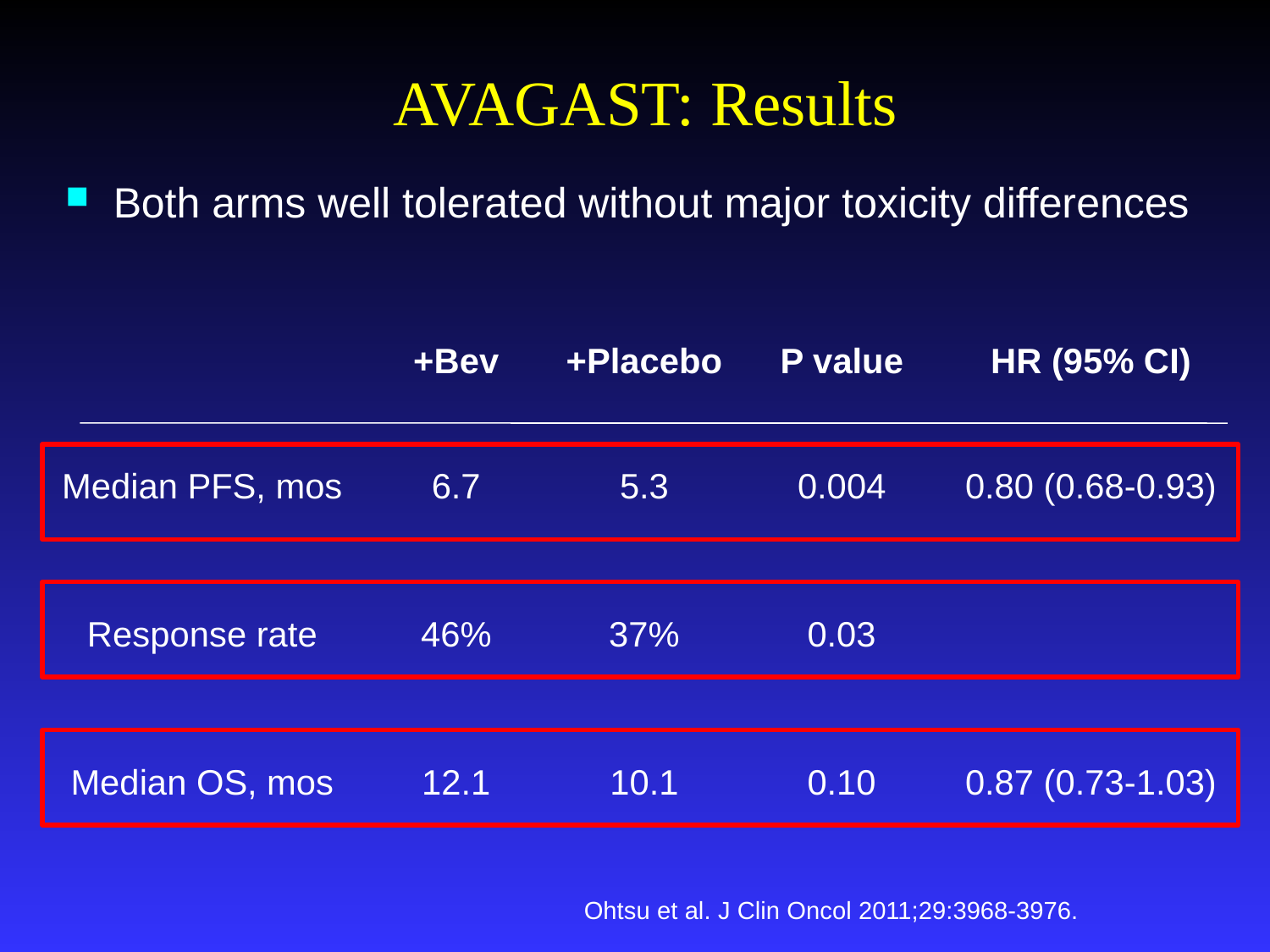

# AVAGAST: Results
Both arms well tolerated without major toxicity differences
|  | +Bev | +Placebo | P value | HR (95% CI) |
| --- | --- | --- | --- | --- |
| Median PFS, mos | 6.7 | 5.3 | 0.004 | 0.80 (0.68-0.93) |
| Response rate | 46% | 37% | 0.03 |  |
| Median OS, mos | 12.1 | 10.1 | 0.10 | 0.87 (0.73-1.03) |

Ohtsu et al. J Clin Oncol 2011;29:3968-3976.